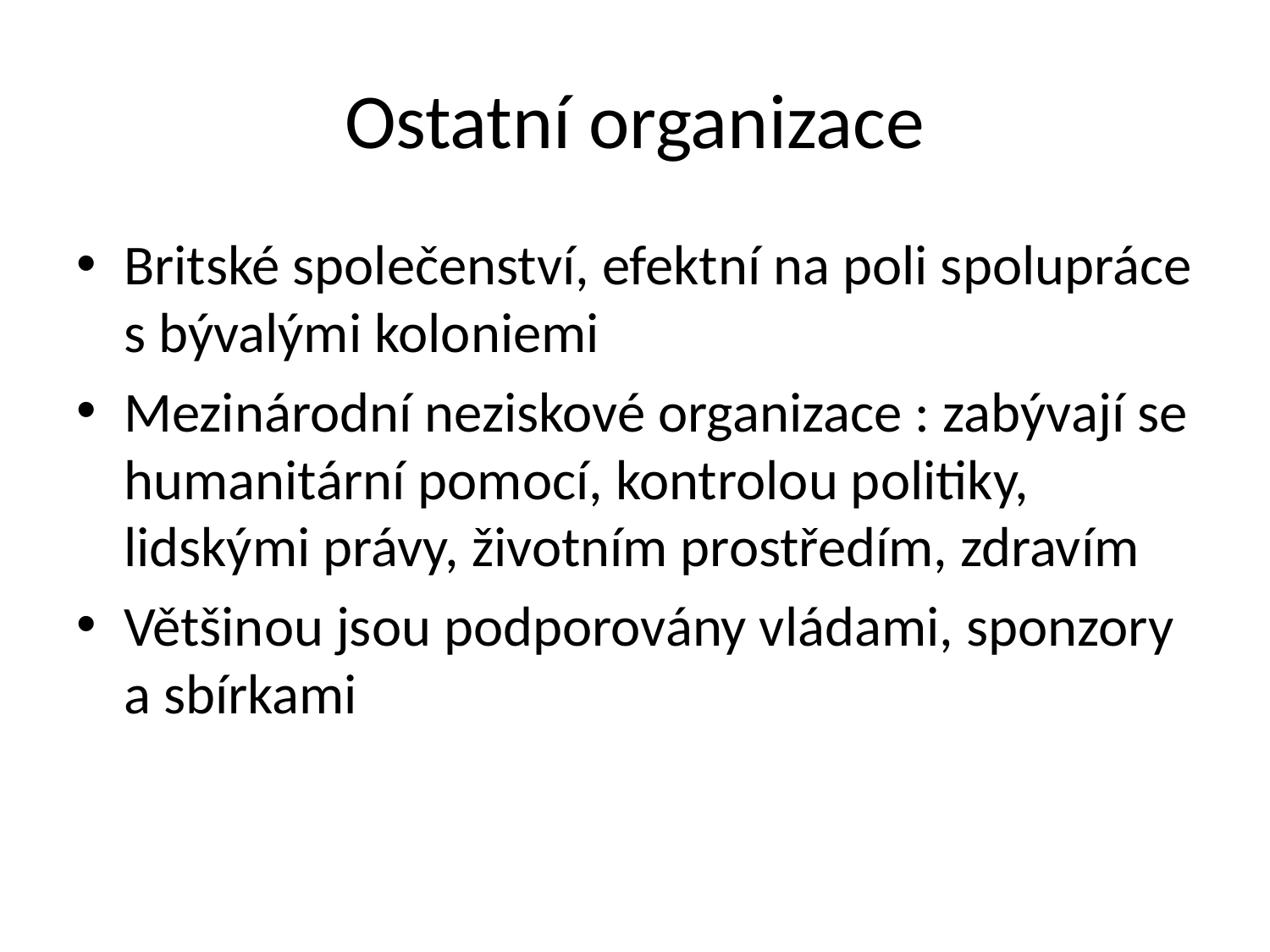

# Ostatní organizace
Britské společenství, efektní na poli spolupráce s bývalými koloniemi
Mezinárodní neziskové organizace : zabývají se humanitární pomocí, kontrolou politiky, lidskými právy, životním prostředím, zdravím
Většinou jsou podporovány vládami, sponzory a sbírkami